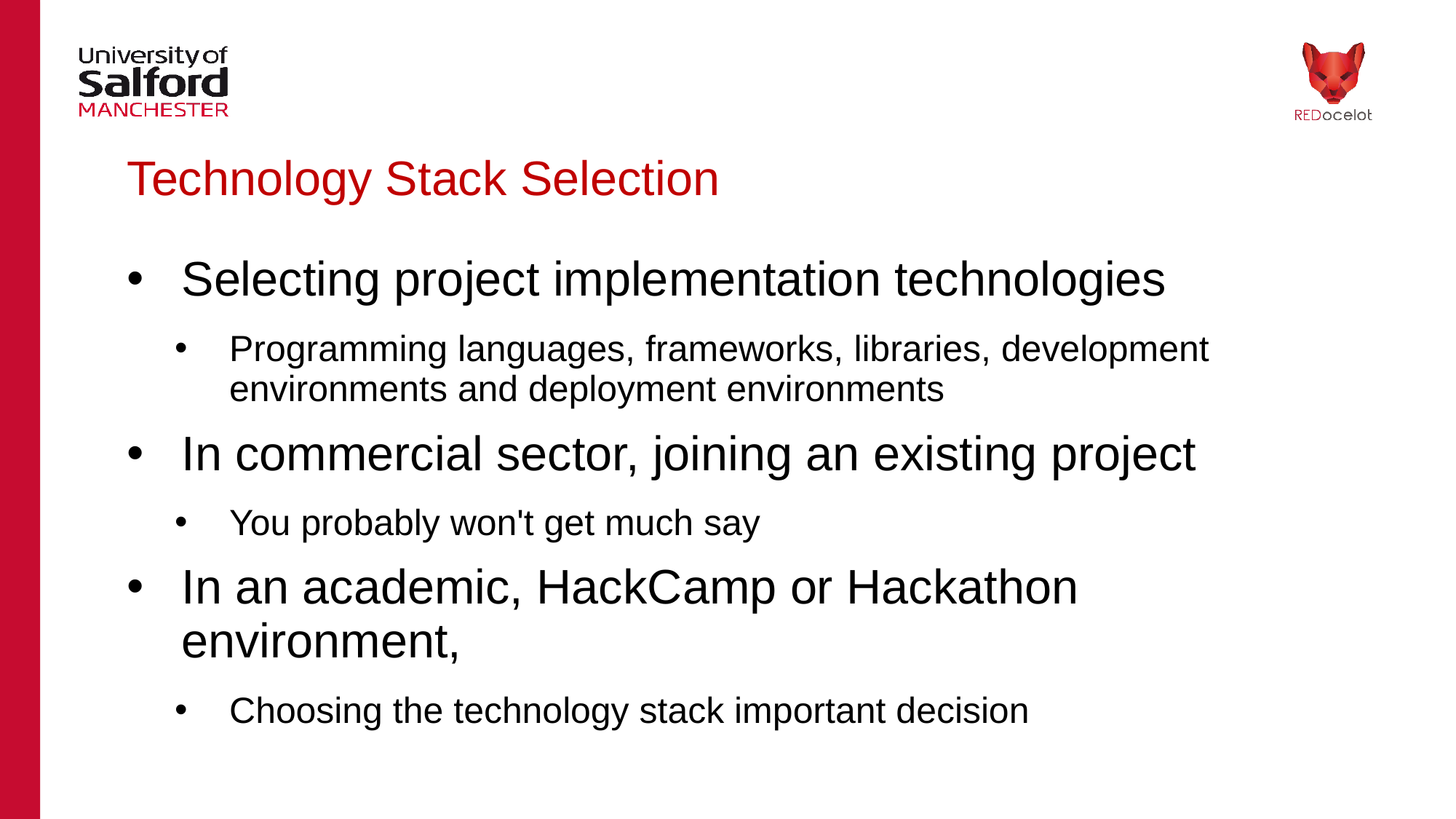

# Technology Stack Selection
Selecting project implementation technologies
Programming languages, frameworks, libraries, development environments and deployment environments
In commercial sector, joining an existing project
You probably won't get much say
In an academic, HackCamp or Hackathon environment,
Choosing the technology stack important decision